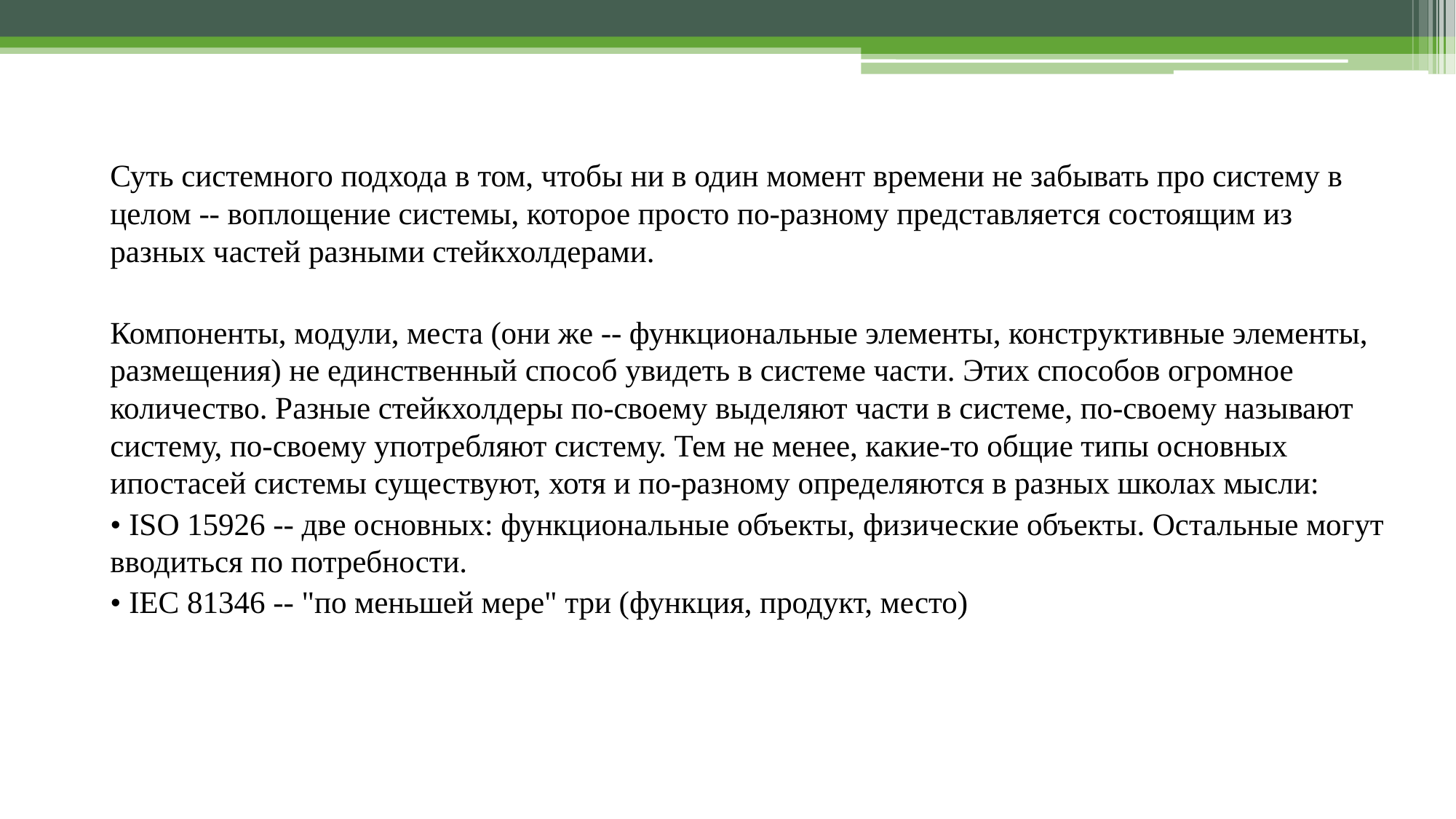

Суть системного подхода в том, чтобы ни в один момент времени не забывать про систему в целом -- воплощение системы, которое просто по-разному представляется состоящим из разных частей разными стейкхолдерами.

Компоненты, модули, места (они же -- функциональные элементы, конструктивные элементы, размещения) не единственный способ увидеть в системе части. Этих способов огромное количество. Разные стейкхолдеры по-своему выделяют части в системе, по-своему называют систему, по-своему употребляют систему. Тем не менее, какие-то общие типы основных ипостасей системы существуют, хотя и по-разному определяются в разных школах мысли:
• ISO 15926 -- две основных: функциональные объекты, физические объекты. Остальные могут вводиться по потребности.
• IEC 81346 -- "по меньшей мере" три (функция, продукт, место)